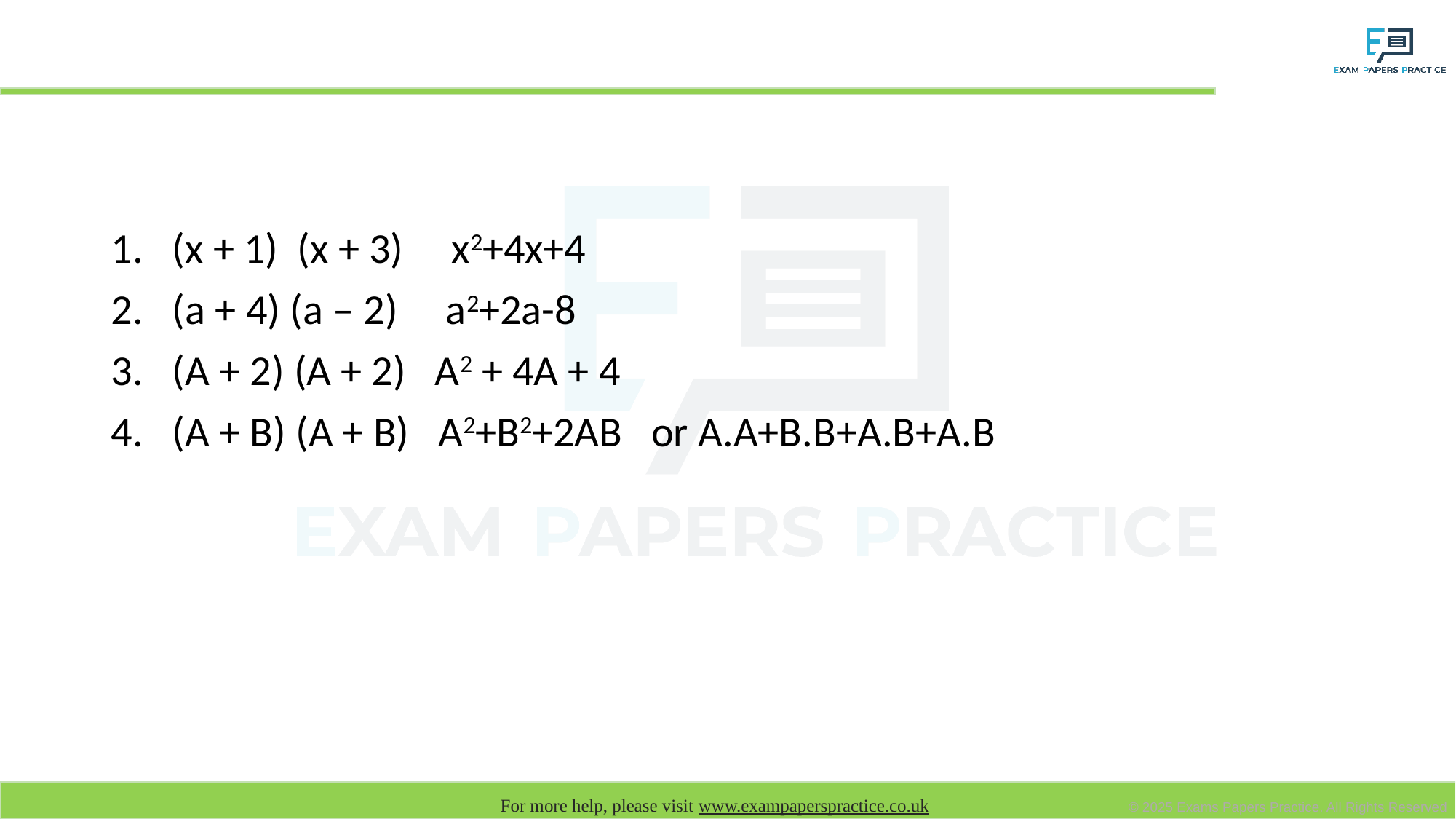

# Revision: Expand the following brackets (answers)
(x + 1)  (x + 3)     x2+4x+4
(a + 4) (a – 2)     a2+2a-8
(A + 2) (A + 2)   A2 + 4A + 4
(A + B) (A + B)   A2+B2+2AB   or A.A+B.B+A.B+A.B